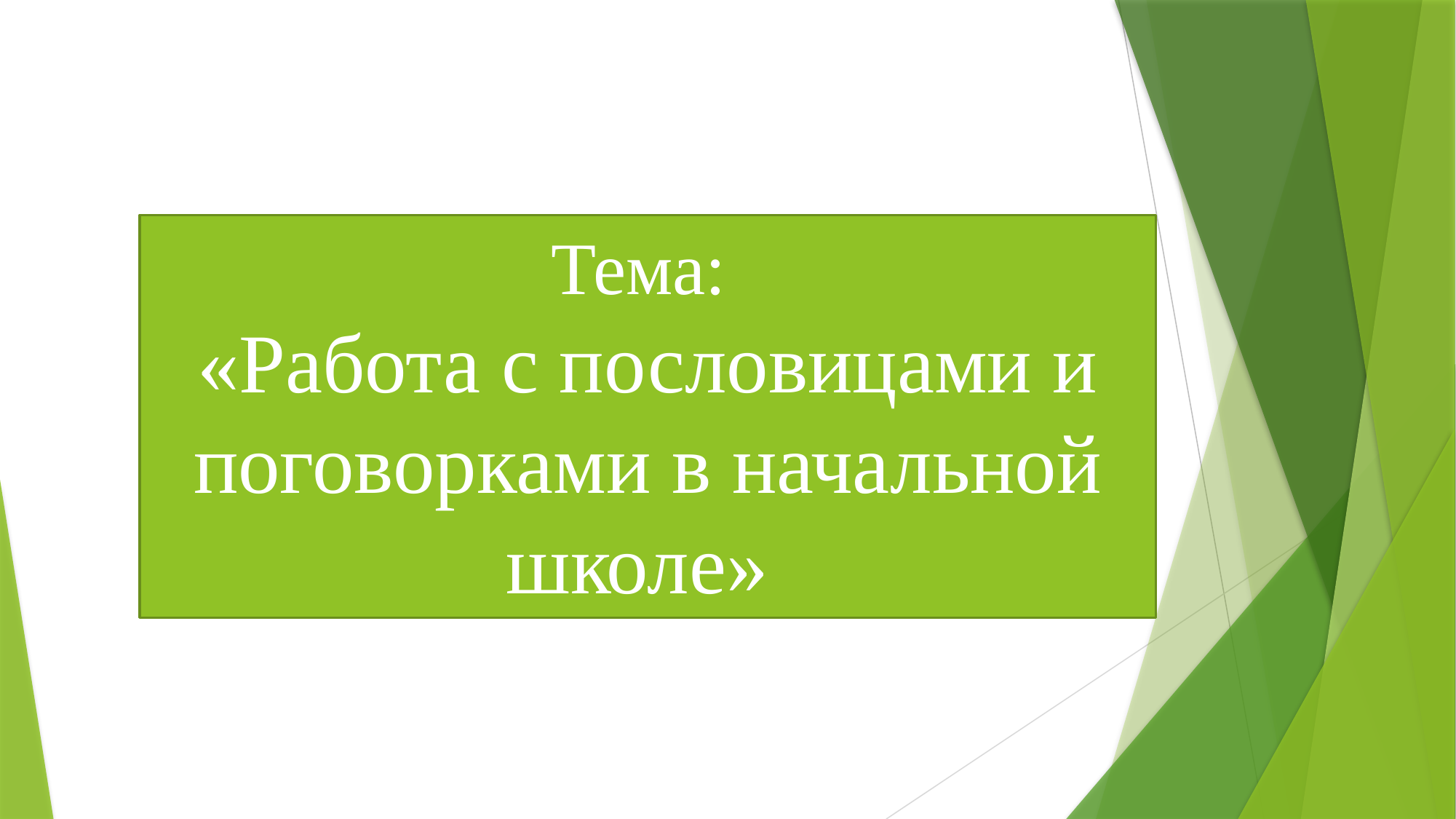

# Тема: «Работа с пословицами и поговорками в начальной школе»